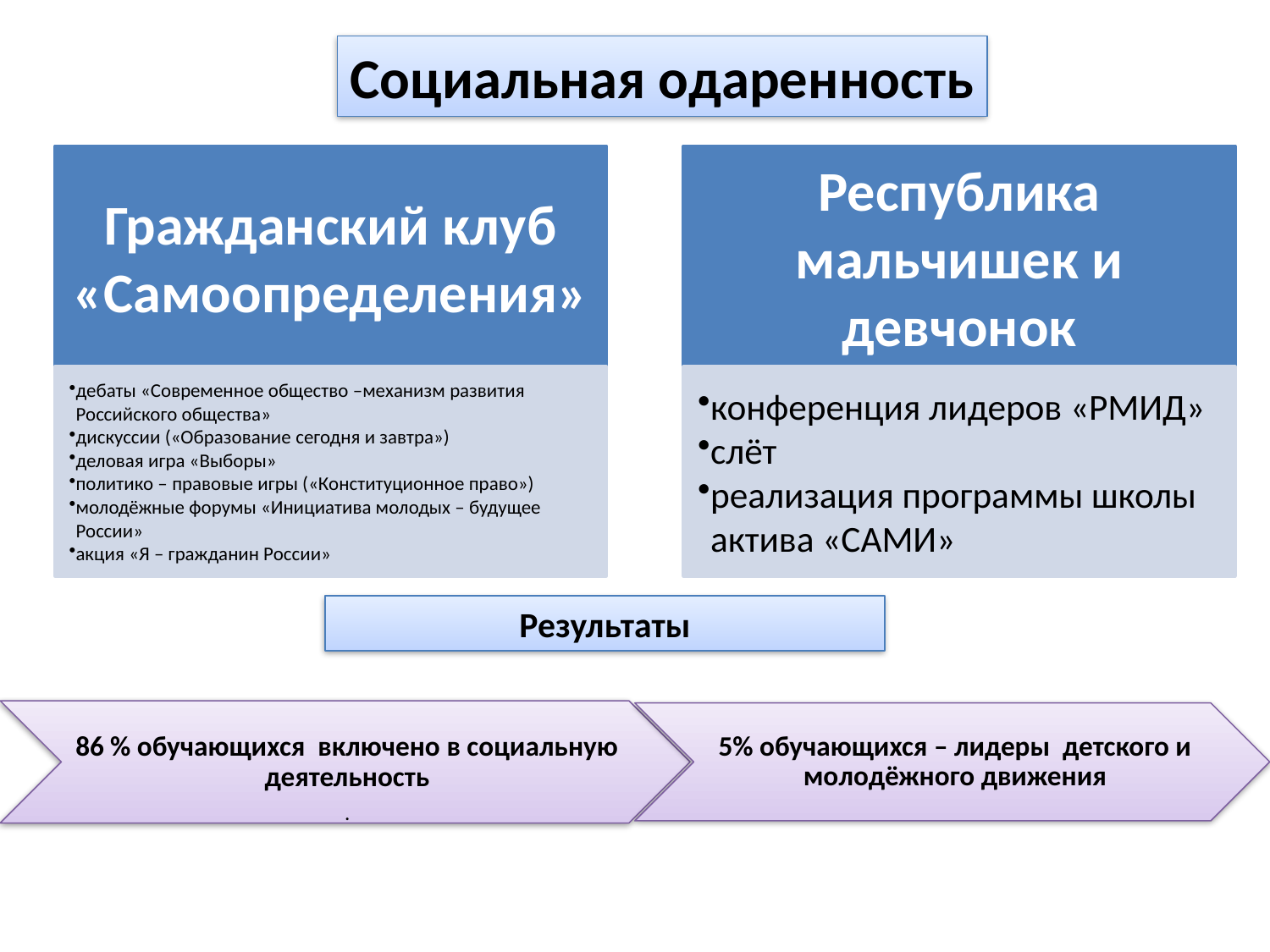

Социальная одаренность
Гражданский клуб «Самоопределения»
дебаты «Современное общество –механизм развития Российского общества»
Республика мальчишек и девчонок
конференция лидеров «РМИД»
слёт
реализация программы школы актива «САМИ»
дискуссии («Образование сегодня и завтра»)
деловая игра «Выборы»
молодёжные форумы «Инициатива молодых – будущее России»
акция «Я – гражданин России»
политико – правовые игры («Конституционное право»)

86 % обучающихся  включено в социальную деятельность
.
5% обучающихся – лидеры  детского и молодёжного движения
Результаты